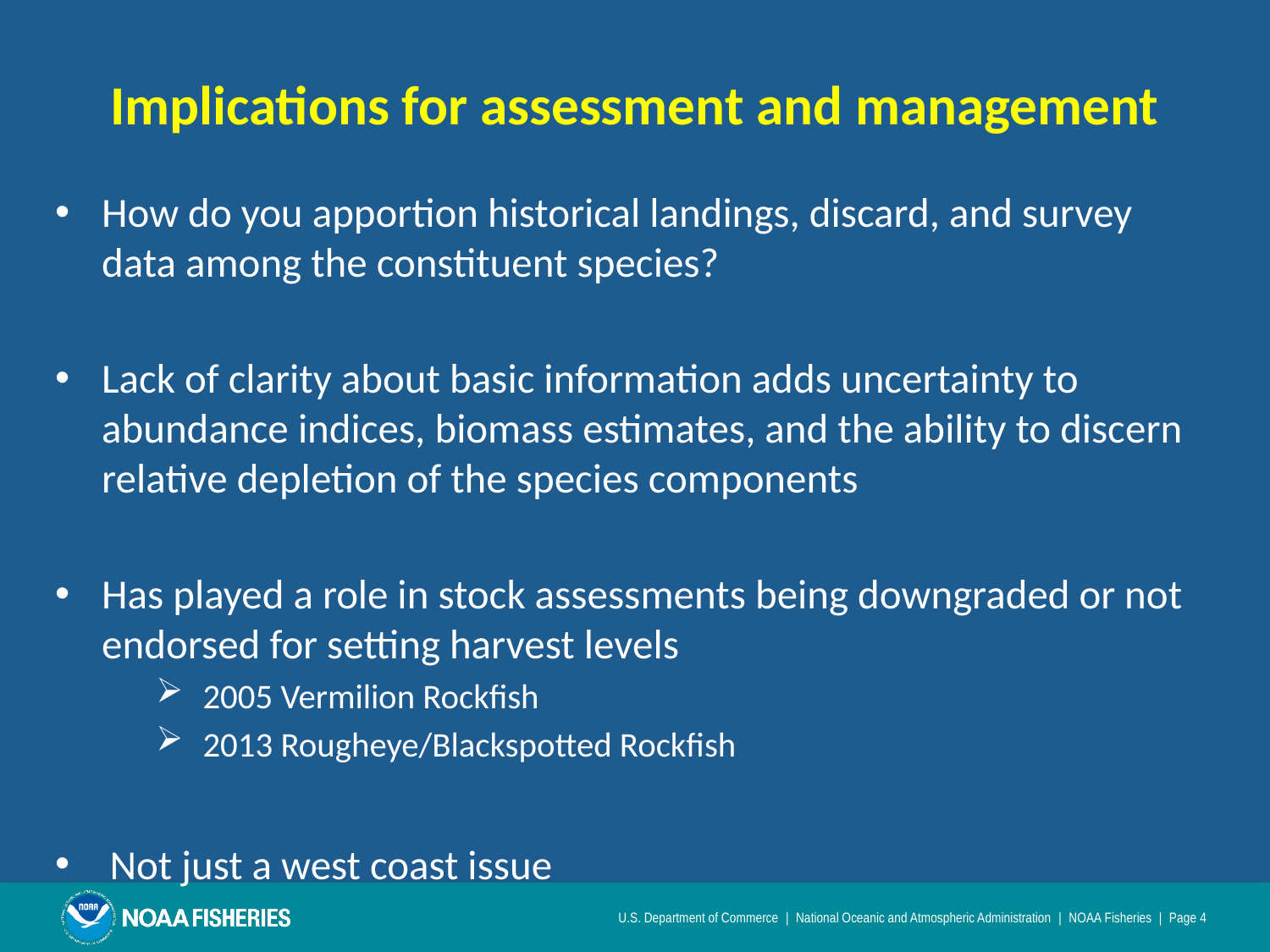

# Implications for assessment and management
How do you apportion historical landings, discard, and survey data among the constituent species?

Lack of clarity about basic information adds uncertainty to abundance indices, biomass estimates, and the ability to discern relative depletion of the species components

Has played a role in stock assessments being downgraded or not endorsed for setting harvest levels
2005 Vermilion Rockfish
2013 Rougheye/Blackspotted Rockfish

Not just a west coast issue

U.S. Department of Commerce | National Oceanic and Atmospheric Administration | NOAA Fisheries | Page 4